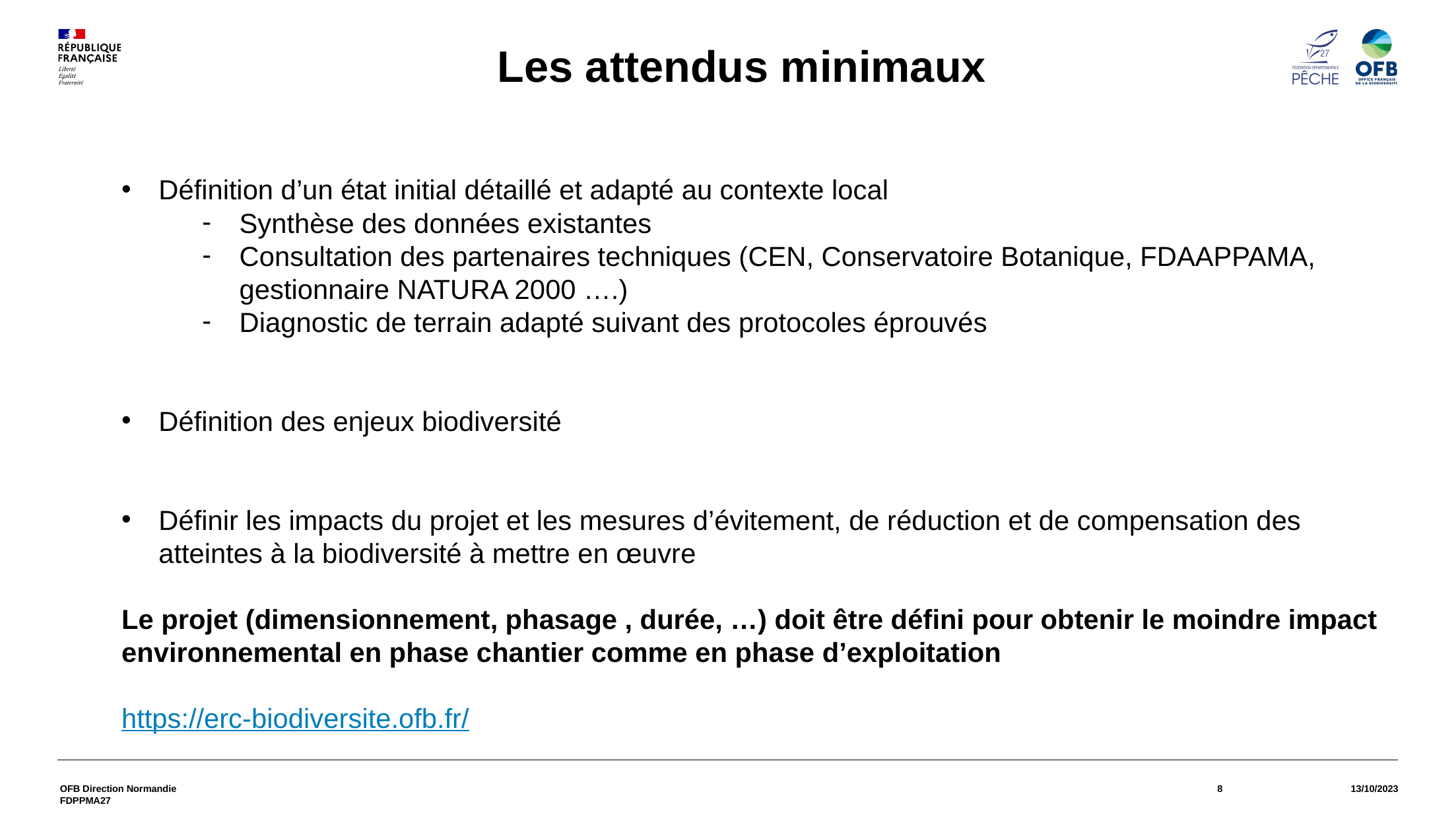

Les attendus minimaux
Définition d’un état initial détaillé et adapté au contexte local
Synthèse des données existantes
Consultation des partenaires techniques (CEN, Conservatoire Botanique, FDAAPPAMA, gestionnaire NATURA 2000 ….)
Diagnostic de terrain adapté suivant des protocoles éprouvés

Définition des enjeux biodiversité

Définir les impacts du projet et les mesures d’évitement, de réduction et de compensation des atteintes à la biodiversité à mettre en œuvre

Le projet (dimensionnement, phasage , durée, …) doit être défini pour obtenir le moindre impact environnemental en phase chantier comme en phase d’exploitation

https://erc-biodiversite.ofb.fr/